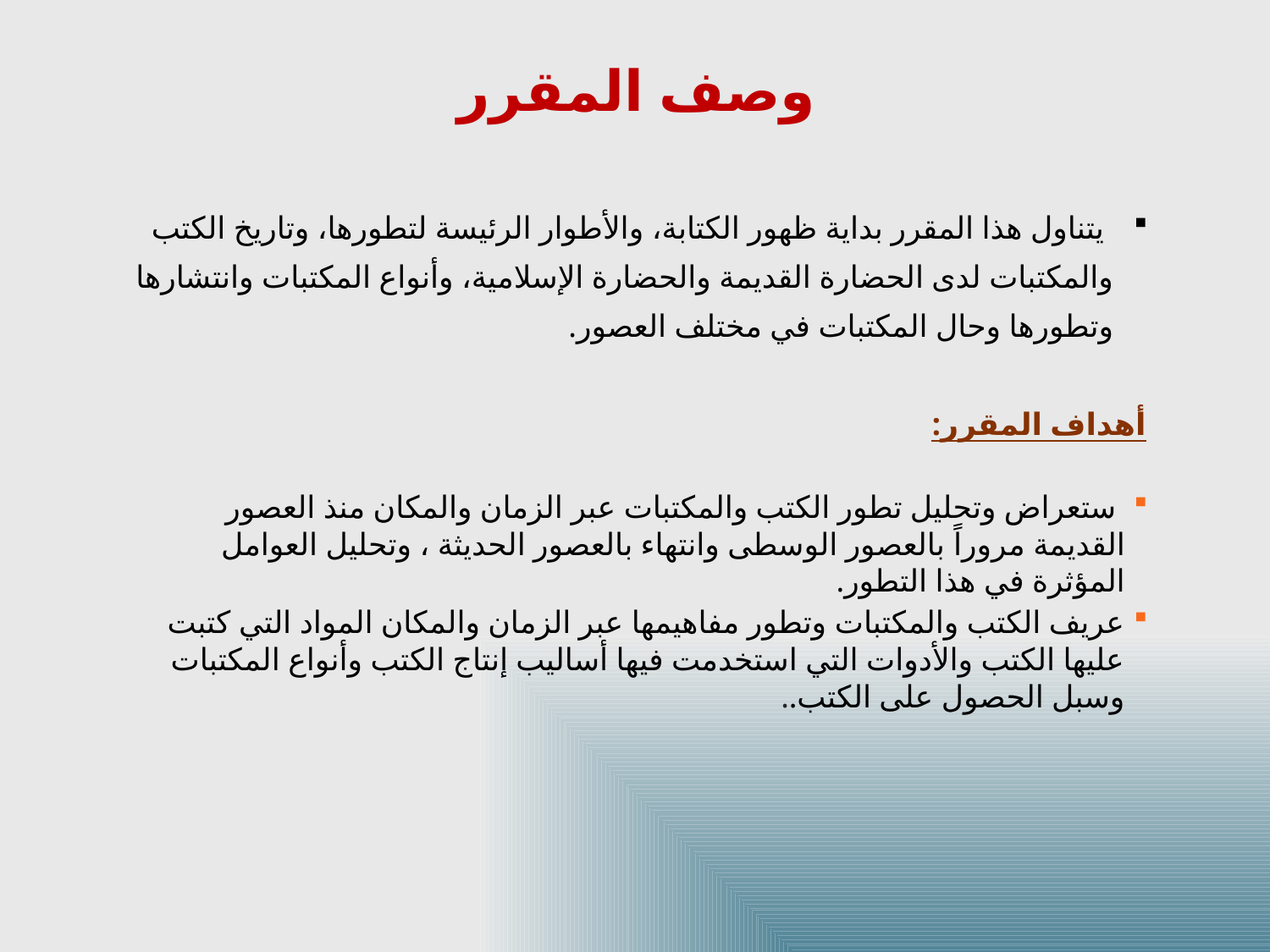

# وصف المقرر

يتناول هذا المقرر بداية ظهور الكتابة، والأطوار الرئيسة لتطورها، وتاريخ الكتب
    والمكتبات لدى الحضارة القديمة والحضارة الإسلامية، وأنواع المكتبات وانتشارها
    وتطورها وحال المكتبات في مختلف العصور.

أهداف المقرر:

 ستعراض وتحليل تطور الكتب والمكتبات عبر الزمان والمكان منذ العصور القديمة مروراً بالعصور الوسطى وانتهاء بالعصور الحديثة ، وتحليل العوامل المؤثرة في هذا التطور.
عريف الكتب والمكتبات وتطور مفاهيمها عبر الزمان والمكان المواد التي كتبت عليها الكتب والأدوات التي استخدمت فيها أساليب إنتاج الكتب وأنواع المكتبات وسبل الحصول على الكتب..